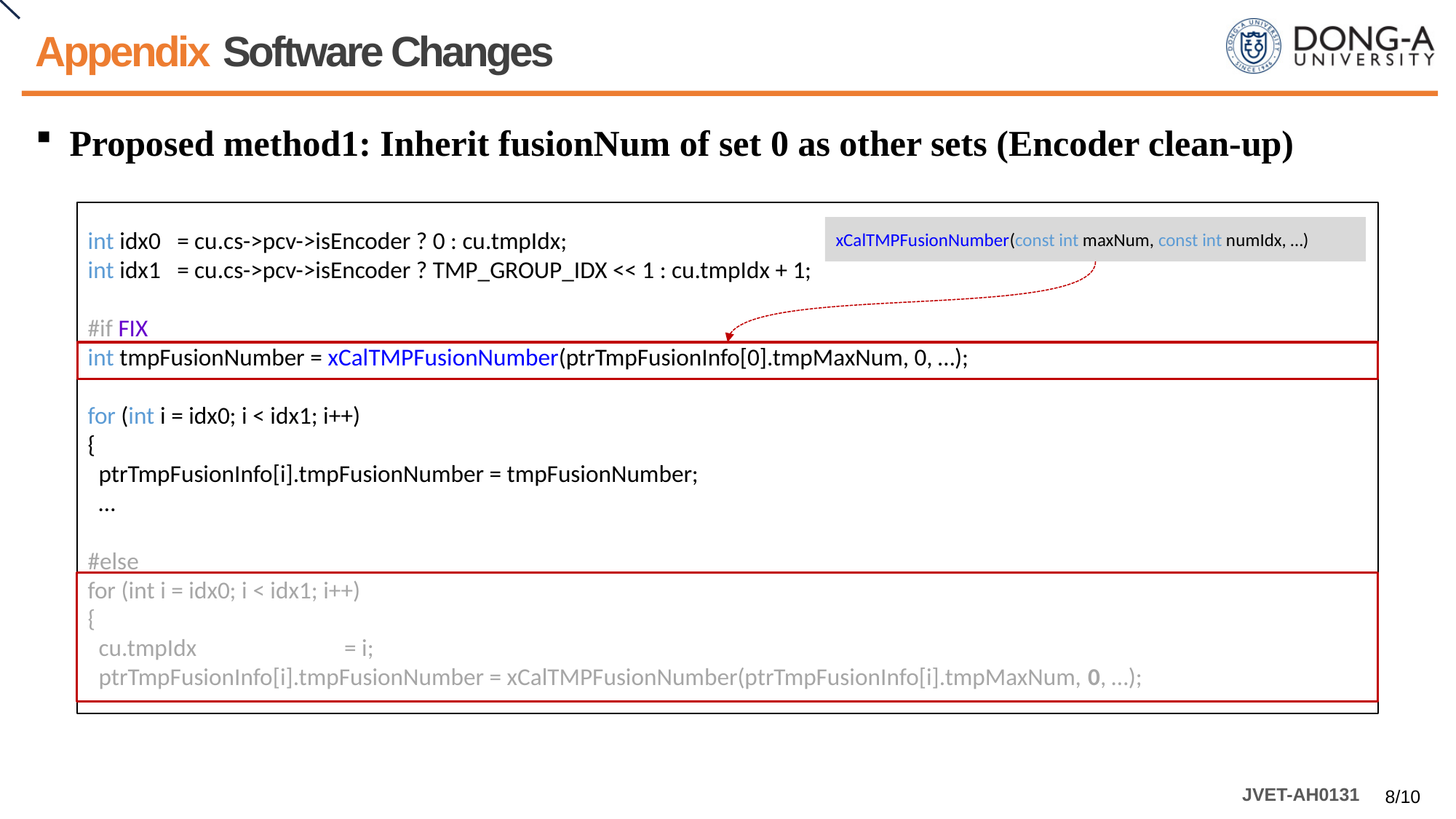

# Appendix Software Changes
Proposed method1: Inherit fusionNum of set 0 as other sets (Encoder clean-up)
int idx0   = cu.cs->pcv->isEncoder ? 0 : cu.tmpIdx;
int idx1   = cu.cs->pcv->isEncoder ? TMP_GROUP_IDX << 1 : cu.tmpIdx + 1;

#if FIX
int tmpFusionNumber = xCalTMPFusionNumber(ptrTmpFusionInfo[0].tmpMaxNum, 0, …);

for (int i = idx0; i < idx1; i++)
{
  ptrTmpFusionInfo[i].tmpFusionNumber = tmpFusionNumber;
  …
#else
for (int i = idx0; i < idx1; i++)
{
  cu.tmpIdx                           = i;
  ptrTmpFusionInfo[i].tmpFusionNumber = xCalTMPFusionNumber(ptrTmpFusionInfo[i].tmpMaxNum, 0, …);
xCalTMPFusionNumber(const int maxNum, const int numIdx, …)